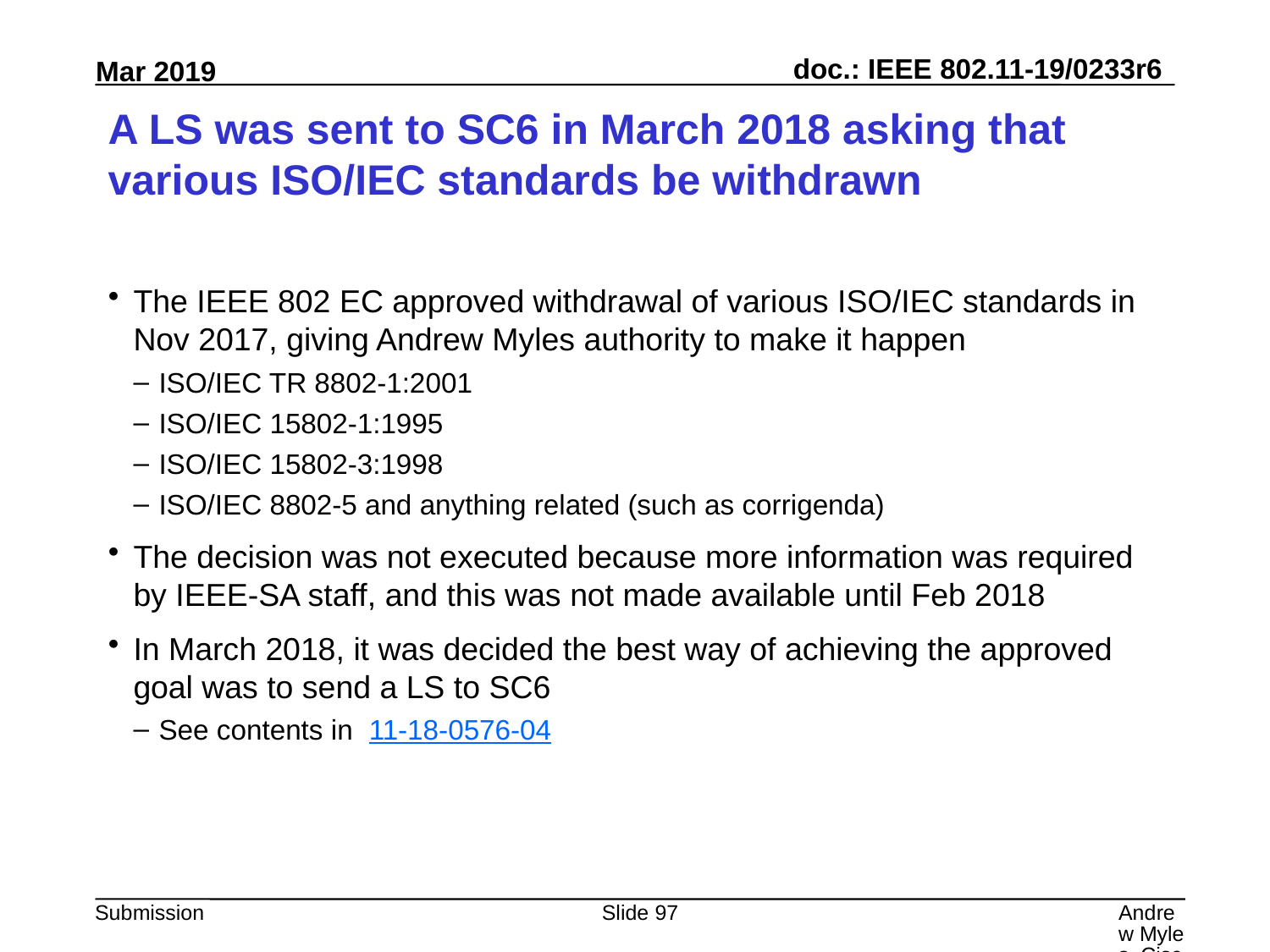

# A LS was sent to SC6 in March 2018 asking that  various ISO/IEC standards be withdrawn
The IEEE 802 EC approved withdrawal of various ISO/IEC standards in Nov 2017, giving Andrew Myles authority to make it happen
ISO/IEC TR 8802-1:2001
ISO/IEC 15802-1:1995
ISO/IEC 15802-3:1998
ISO/IEC 8802-5 and anything related (such as corrigenda)
The decision was not executed because more information was required by IEEE-SA staff, and this was not made available until Feb 2018
In March 2018, it was decided the best way of achieving the approved goal was to send a LS to SC6
See contents in  11-18-0576-04
Slide 97
Andrew Myles, Cisco